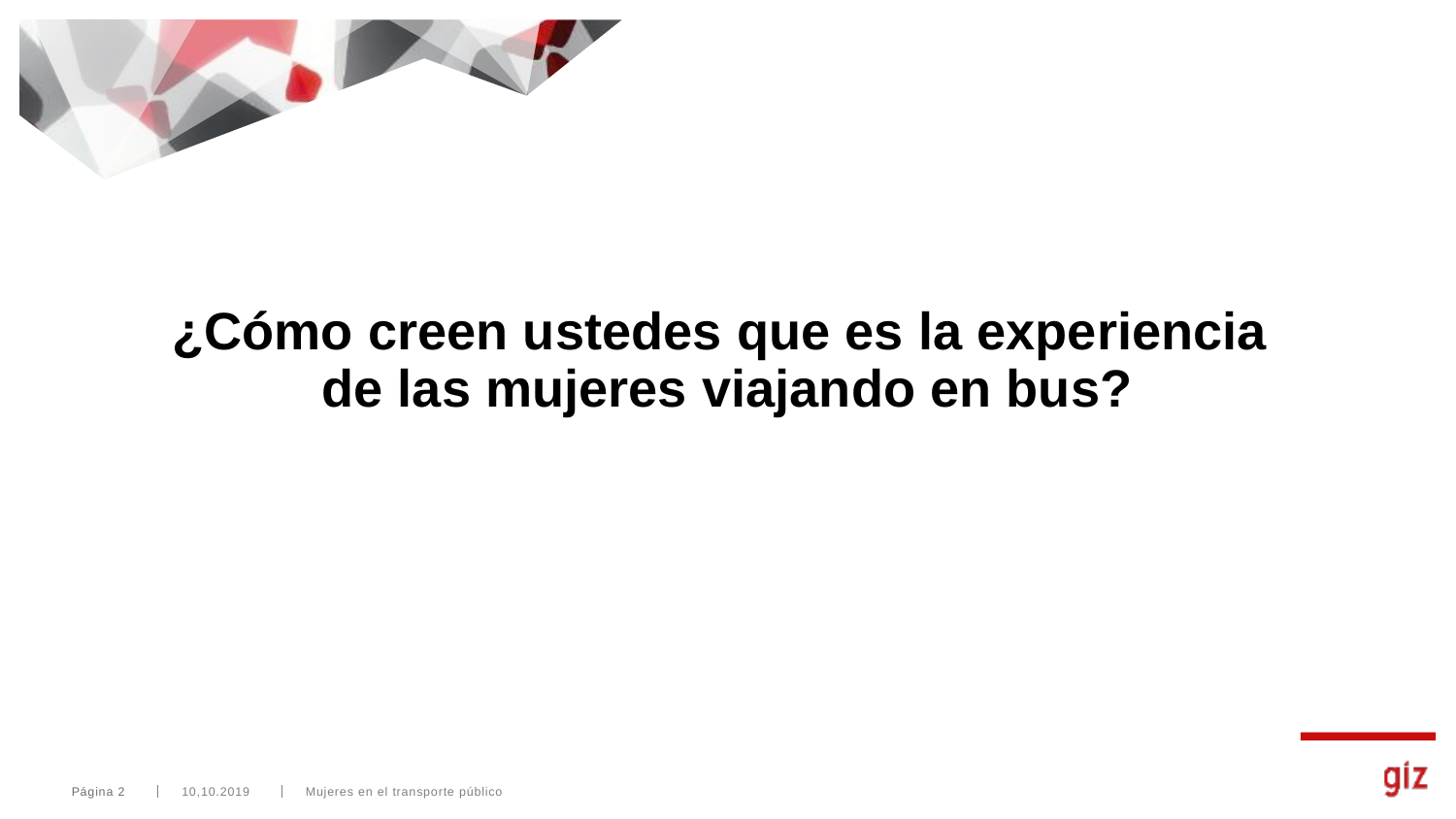

# ¿Cómo creen ustedes que es la experiencia de las mujeres viajando en bus?
Página 2
10,10.2019
Mujeres en el transporte público